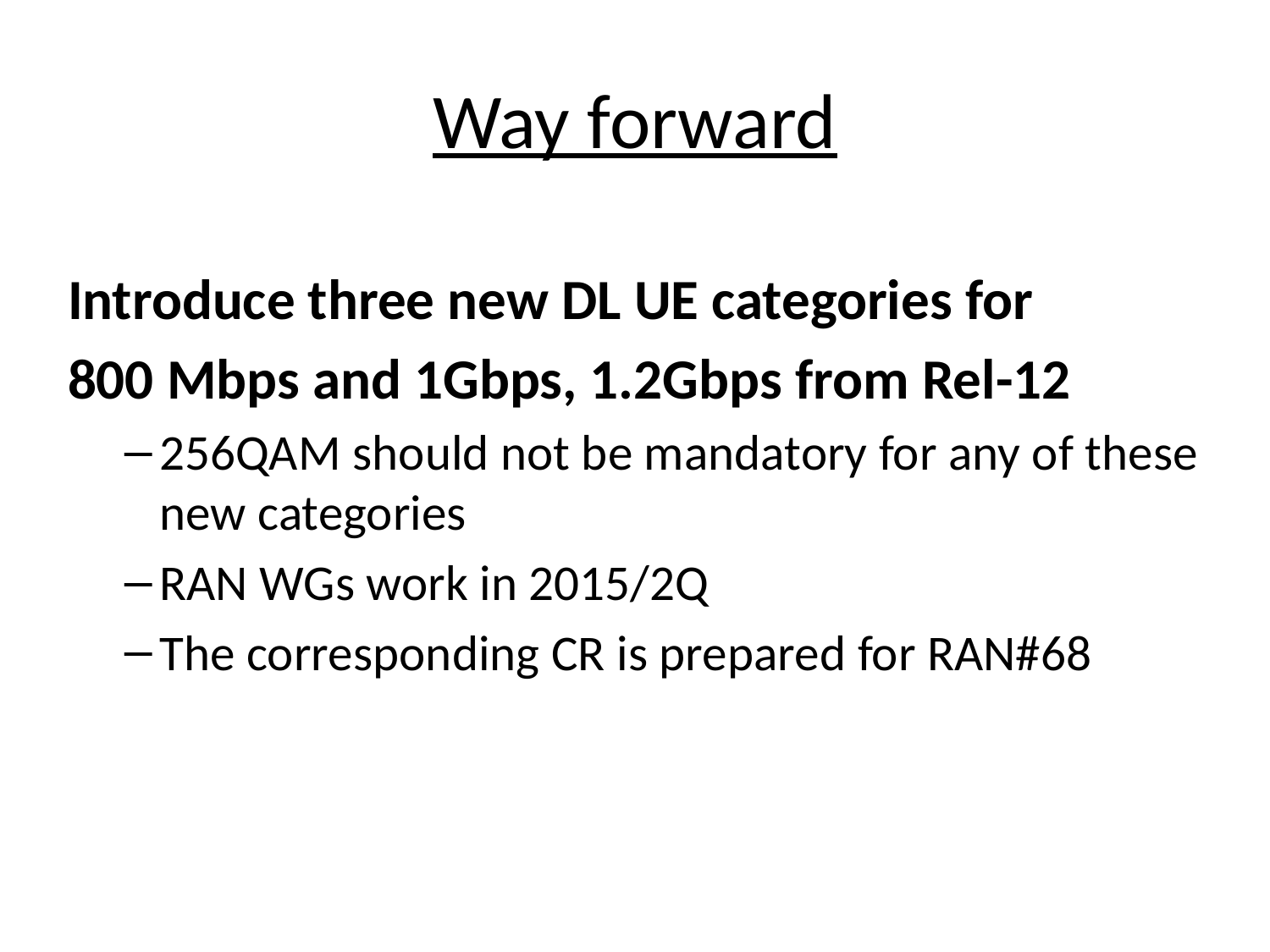

# Way forward
Introduce three new DL UE categories for
800 Mbps and 1Gbps, 1.2Gbps from Rel-12
256QAM should not be mandatory for any of these new categories
RAN WGs work in 2015/2Q
The corresponding CR is prepared for RAN#68